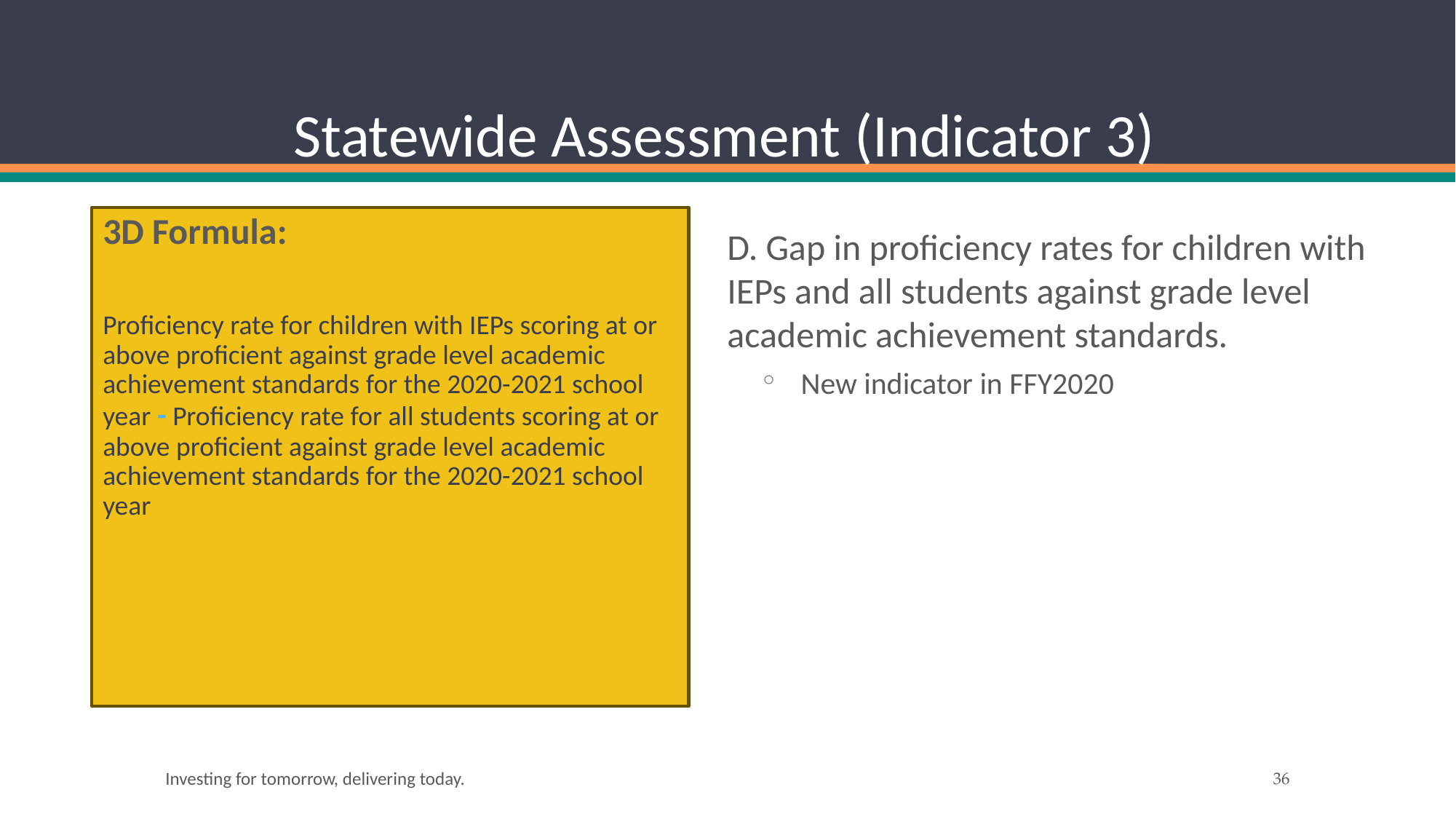

# Statewide Assessment (Indicator 3)
3D Formula:

Proficiency rate for children with IEPs scoring at or above proficient against grade level academic achievement standards for the 2020-2021 school year - Proficiency rate for all students scoring at or above proficient against grade level academic achievement standards for the 2020-2021 school year

D. Gap in proficiency rates for children with IEPs and all students against grade level academic achievement standards.
New indicator in FFY2020

Investing for tomorrow, delivering today.
36